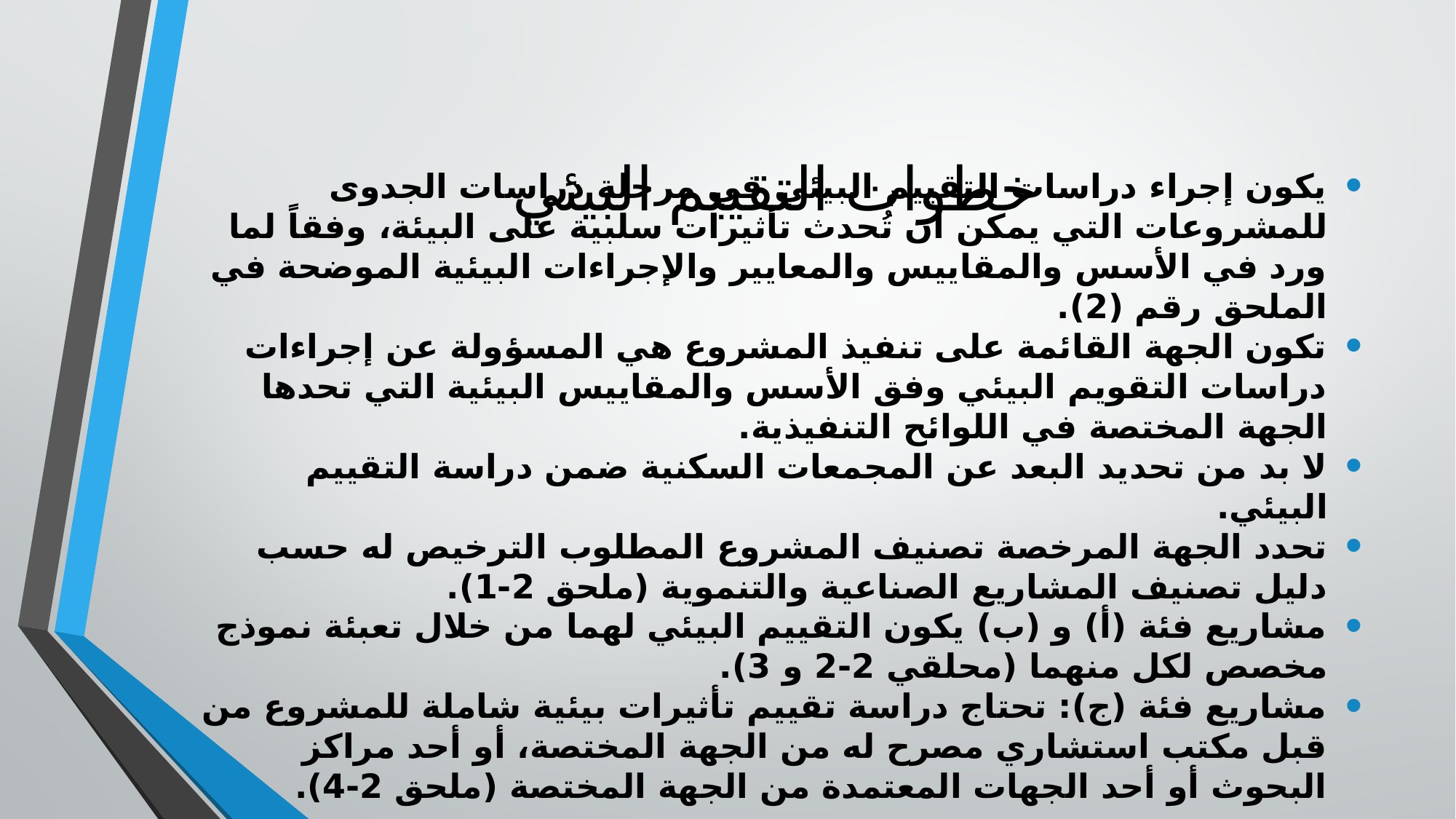

# خطوات التقييم البيئي
يكون إجراء دراسات التقييم البيئي في مرحلة دراسات الجدوى للمشروعات التي يمكن أن تُحدث تأثيرات سلبية على البيئة، وفقاً لما ورد في الأسس والمقاييس والمعايير والإجراءات البيئية الموضحة في الملحق رقم (2).
تكون الجهة القائمة على تنفيذ المشروع هي المسؤولة عن إجراءات دراسات التقويم البيئي وفق الأسس والمقاييس البيئية التي تحدها الجهة المختصة في اللوائح التنفيذية.
لا بد من تحديد البعد عن المجمعات السكنية ضمن دراسة التقييم البيئي.
تحدد الجهة المرخصة تصنيف المشروع المطلوب الترخيص له حسب دليل تصنيف المشاريع الصناعية والتنموية (ملحق 2-1).
مشاريع فئة (أ) و (ب) يكون التقييم البيئي لهما من خلال تعبئة نموذج مخصص لكل منهما (محلقي 2-2 و 3).
مشاريع فئة (ج): تحتاج دراسة تقييم تأثيرات بيئية شاملة للمشروع من قبل مكتب استشاري مصرح له من الجهة المختصة، أو أحد مراكز البحوث أو أحد الجهات المعتمدة من الجهة المختصة (ملحق 2-4).